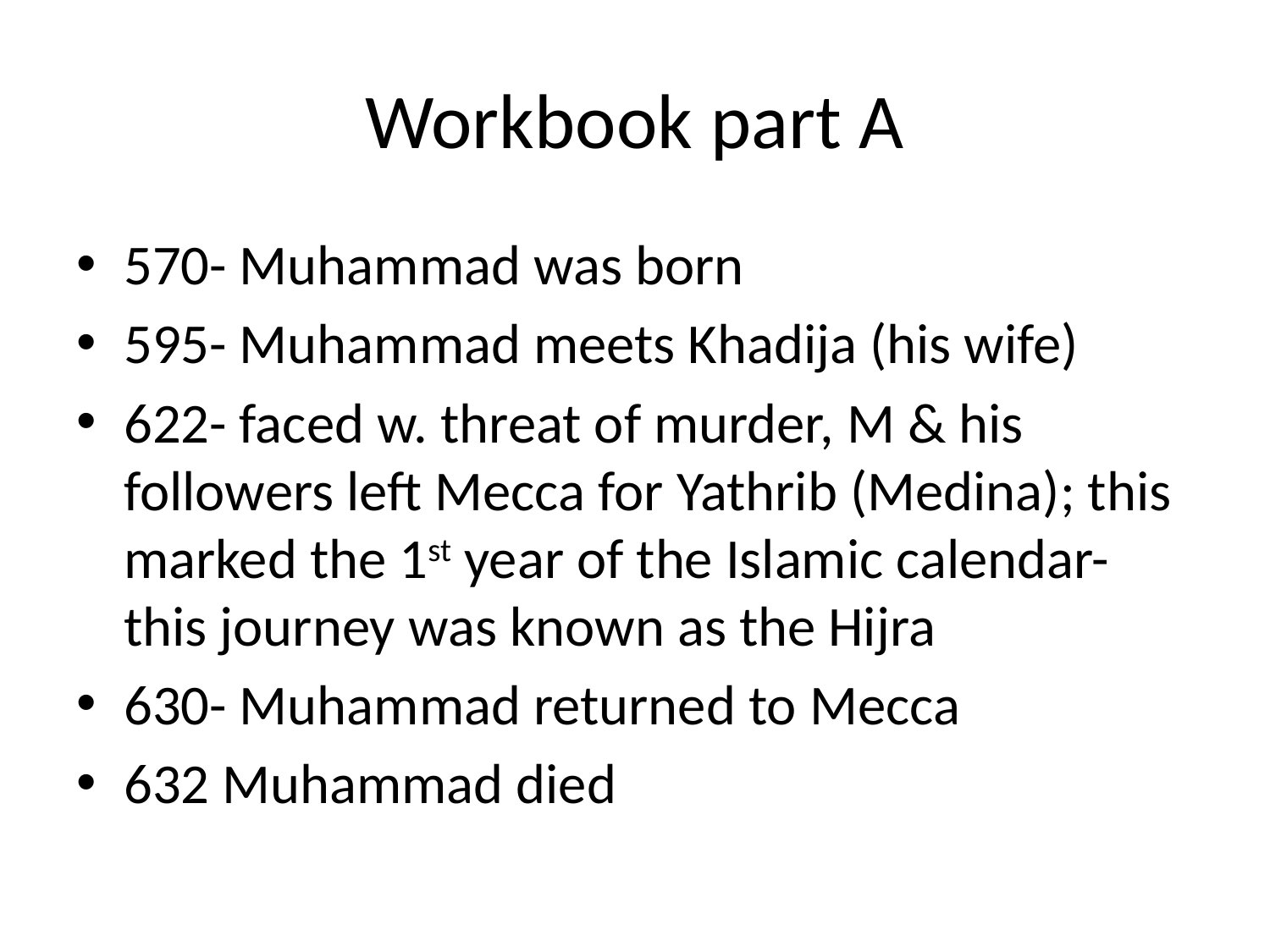

# Workbook part A
570- Muhammad was born
595- Muhammad meets Khadija (his wife)
622- faced w. threat of murder, M & his followers left Mecca for Yathrib (Medina); this marked the 1st year of the Islamic calendar- this journey was known as the Hijra
630- Muhammad returned to Mecca
632 Muhammad died